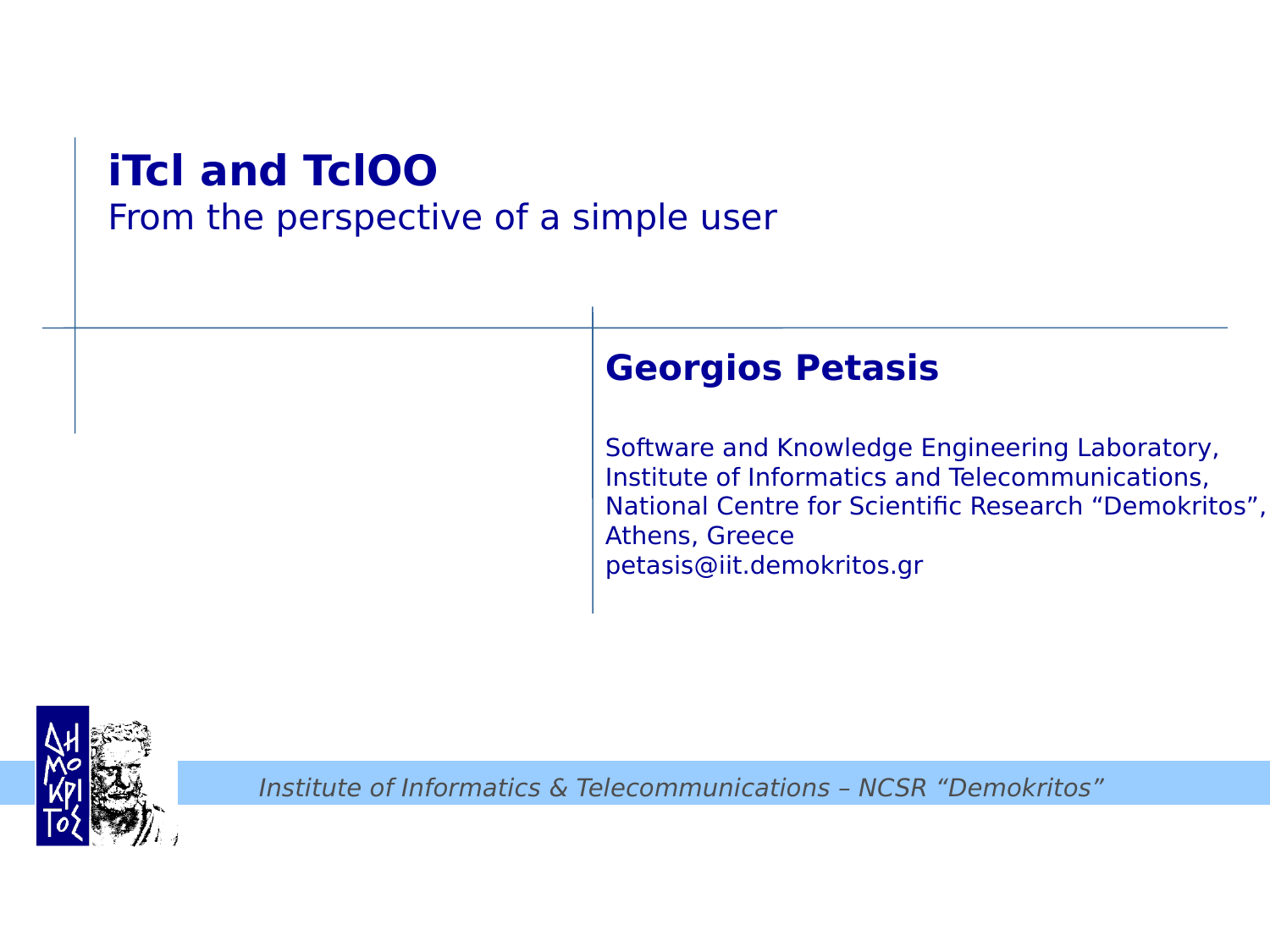

# iTcl and TclOO From the perspective of a simple user
Georgios Petasis

Software and Knowledge Engineering Laboratory,
Institute of Informatics and Telecommunications,
National Centre for Scientific Research “Demokritos”,
Athens, Greece
petasis@iit.demokritos.gr